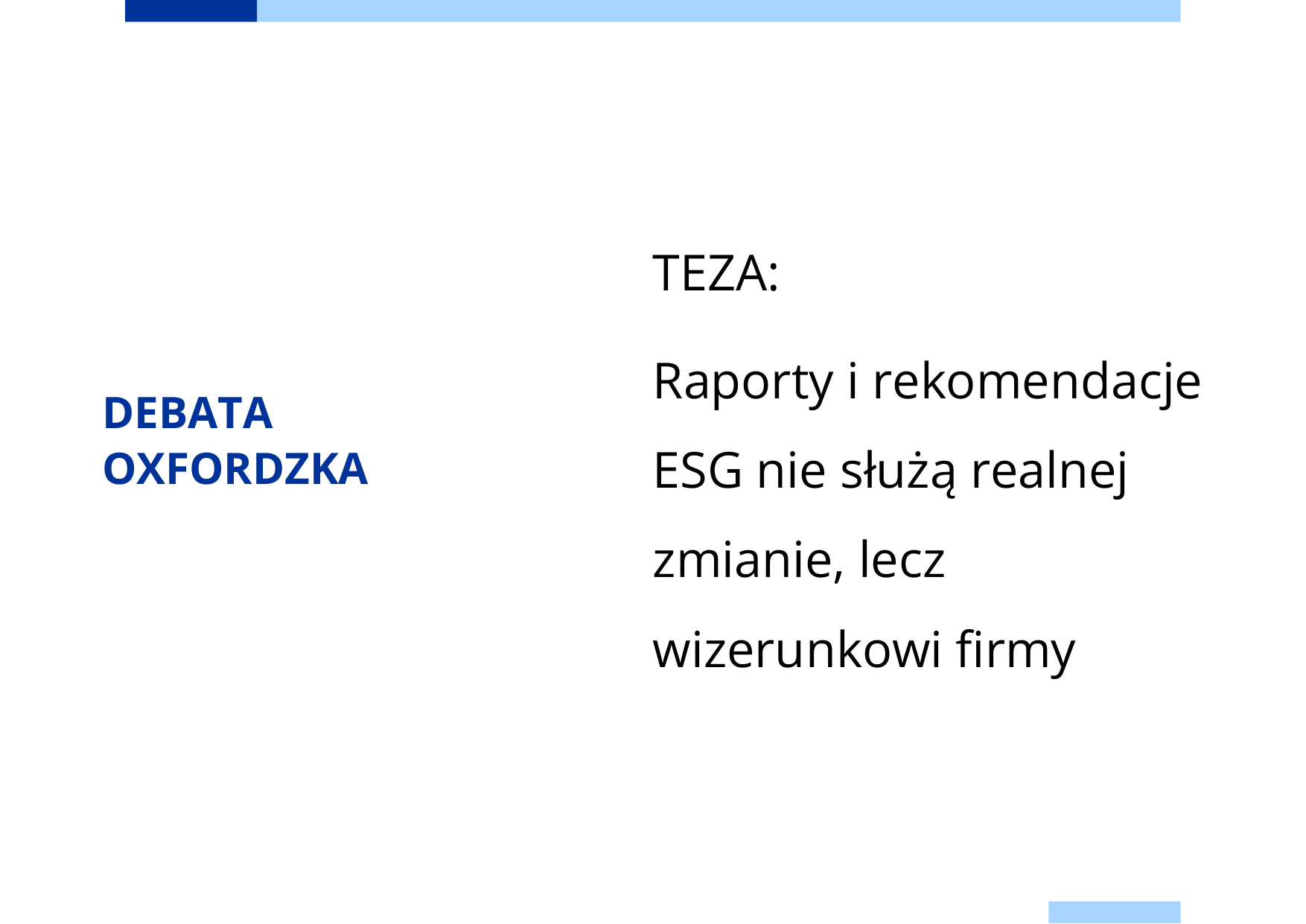

TEZA:
Raporty i rekomendacje ESG nie służą realnej zmianie, lecz wizerunkowi firmy
# DEBATA OXFORDZKA